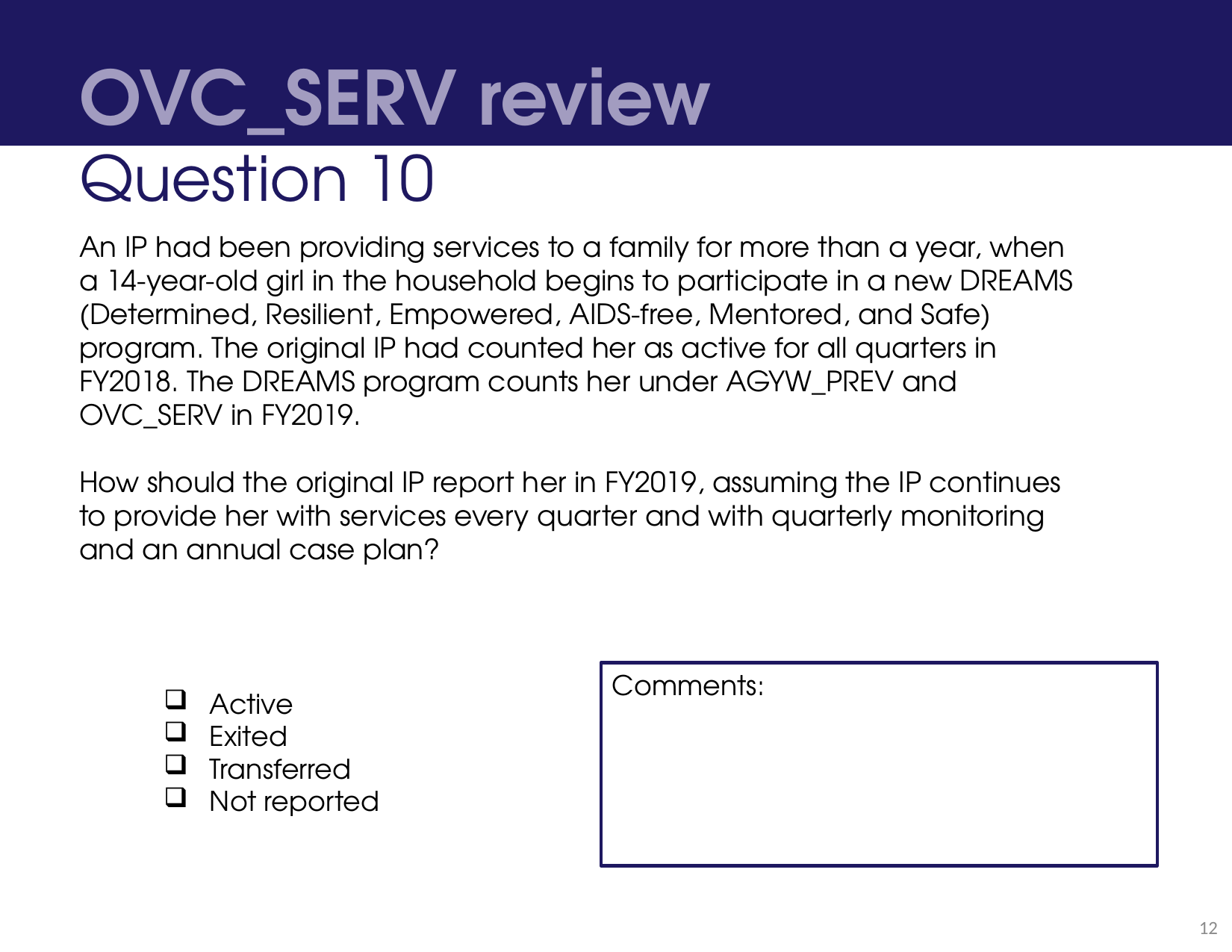

# OVC_SERV review
Question 10
An IP had been providing services to a family for more than a year, when a 14-year-old girl in the household begins to participate in a new DREAMS (Determined, Resilient, Empowered, AIDS-free, Mentored, and Safe) program. The original IP had counted her as active for all quarters in FY2018. The DREAMS program counts her under AGYW_PREV and OVC_SERV in FY2019.

How should the original IP report her in FY2019, assuming the IP continues to provide her with services every quarter and with quarterly monitoring and an annual case plan?

Active
Exited
Transferred
Not reported

Comments:
12